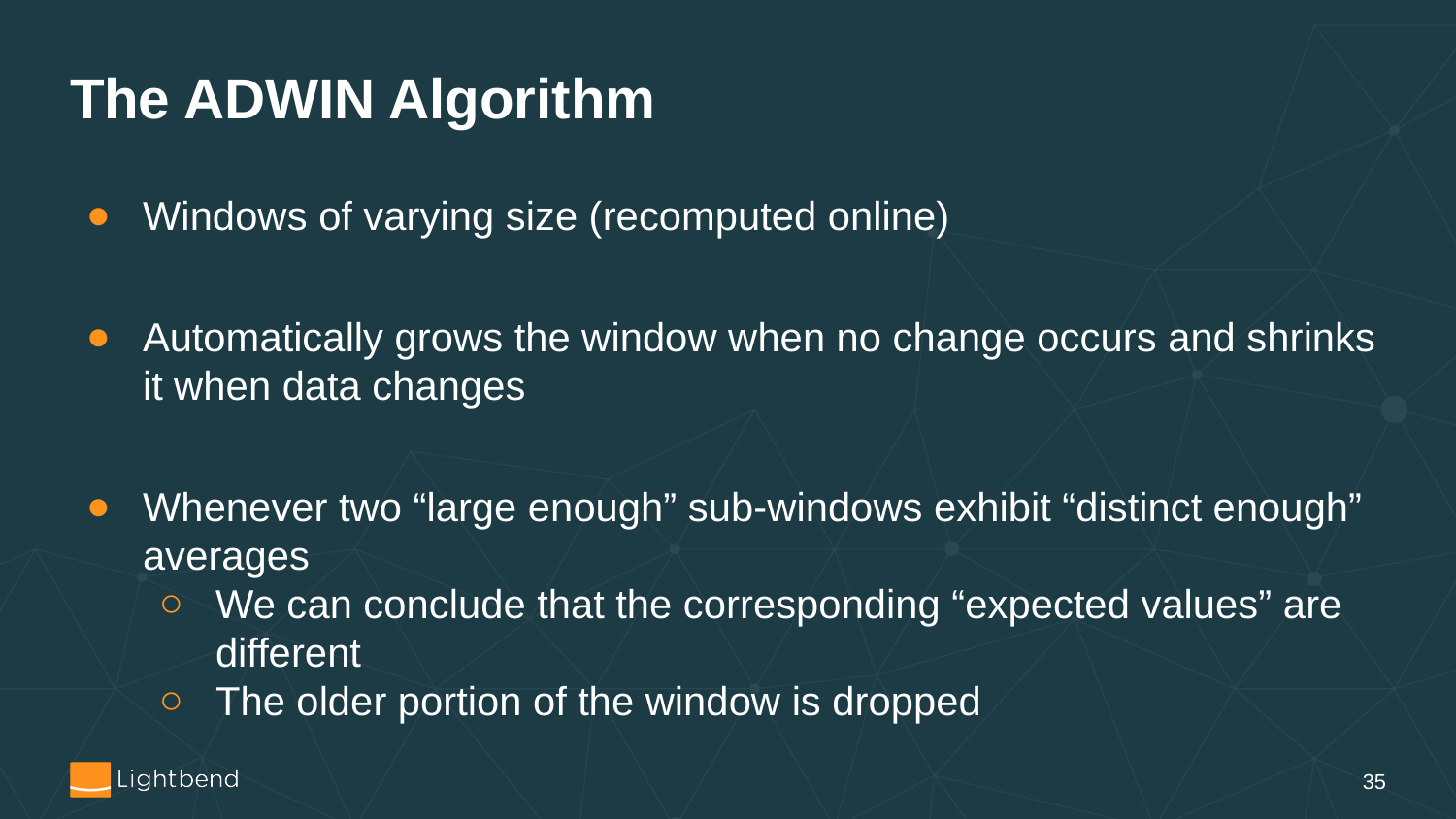

# The ADWIN Algorithm
Windows of varying size (recomputed online)

Automatically grows the window when no change occurs and shrinks it when data changes

Whenever two “large enough” sub-windows exhibit “distinct enough” averages
We can conclude that the corresponding “expected values” are different
The older portion of the window is dropped

35